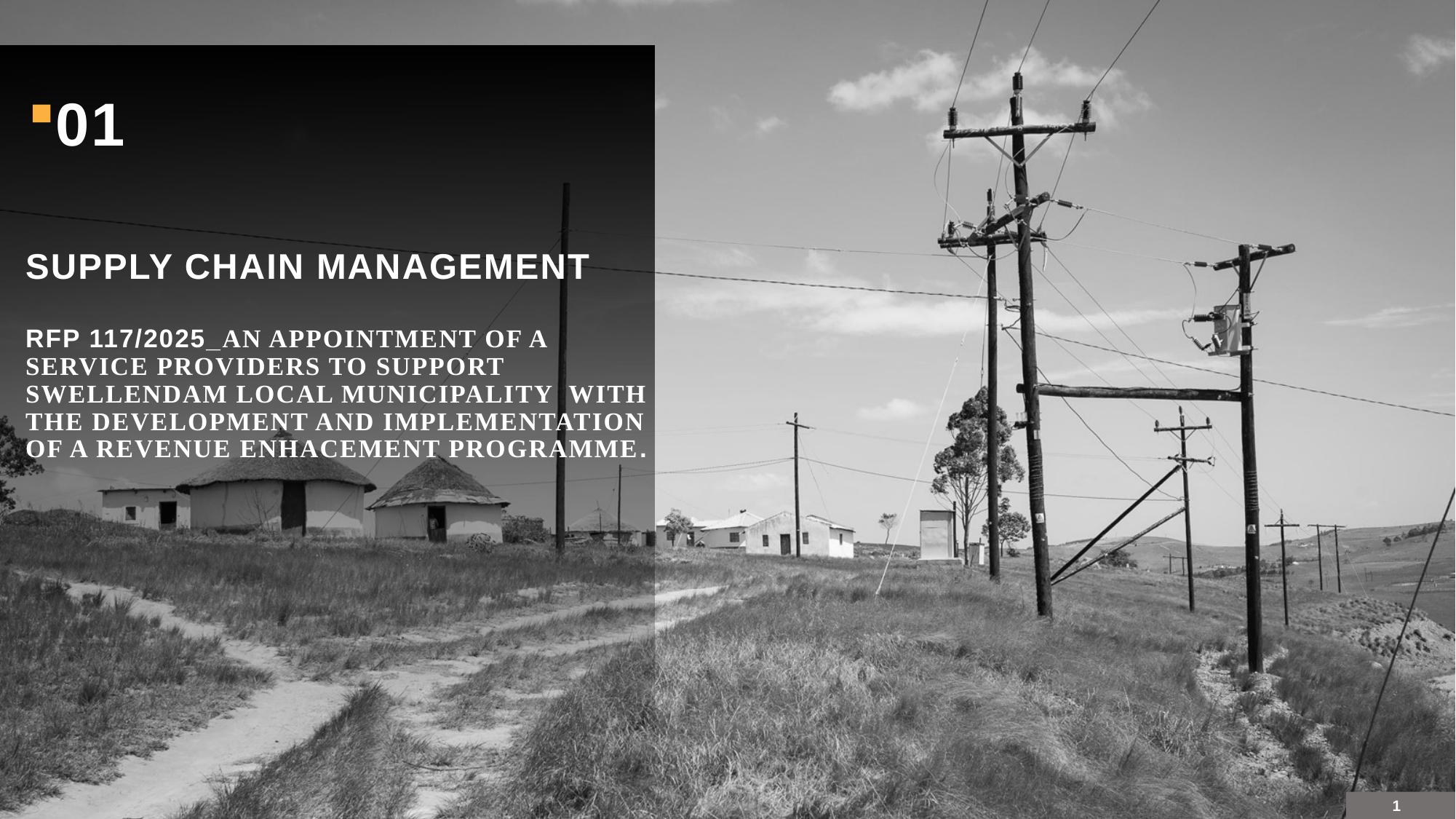

# 01
SUPPLY CHAIN MANAGEMENT
RFP 117/2025_AN APPOINTMENT OF A SERVICE PROVIDERs TO SUPPORT Swellendam LOCAL MUNICIPALITY  WITH THE DEVELOPMENT AND IMPLEMENTATION OF A REVENUE ENHACEMENT PROGRAMME.